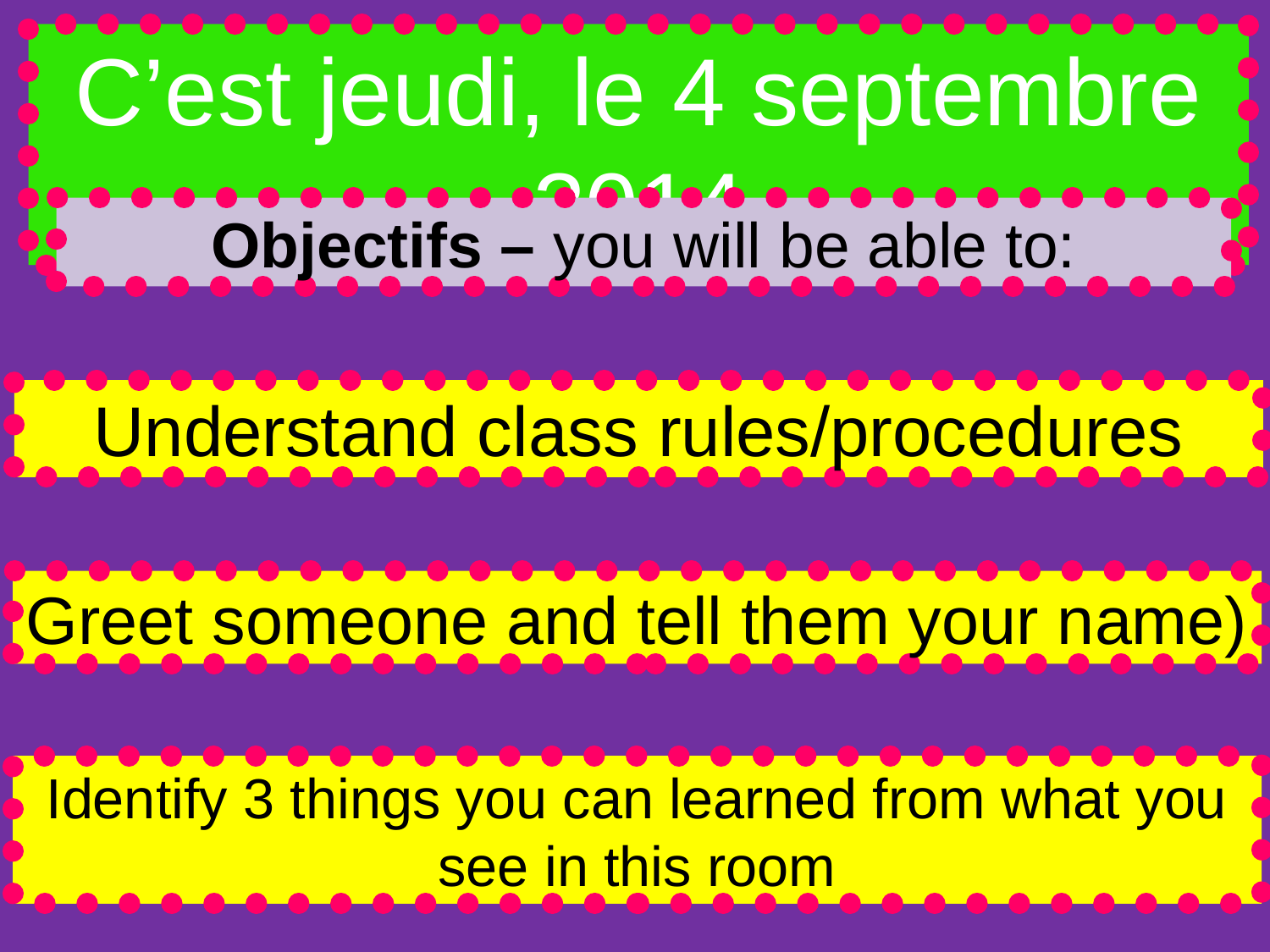

C’est jeudi, le 4 septembre 2014
Objectifs – you will be able to:
Understand class rules/procedures
Greet someone and tell them your name)
Identify 3 things you can learned from what you see in this room